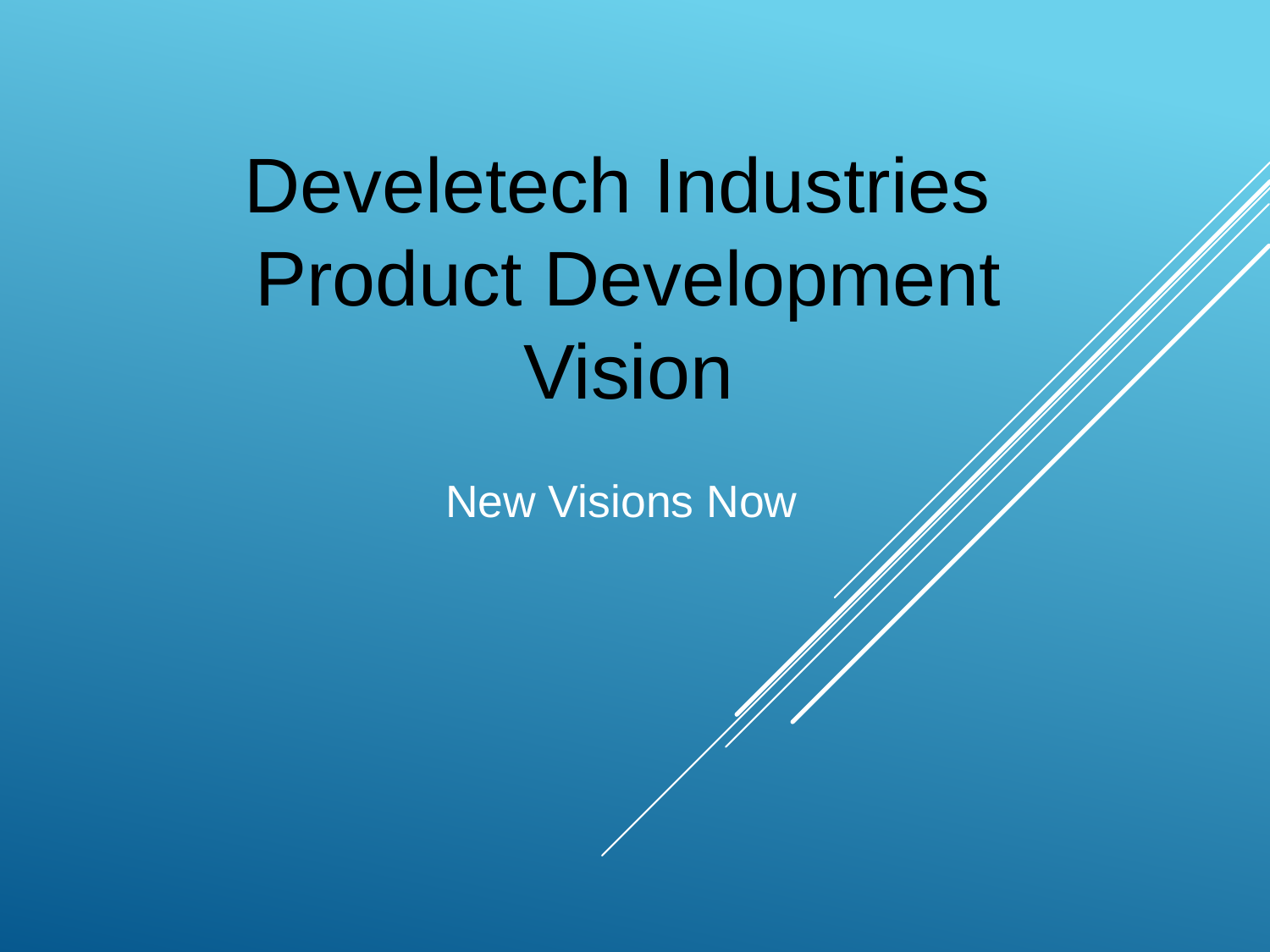

# Develetech Industries Product Development Vision
New Visions Now